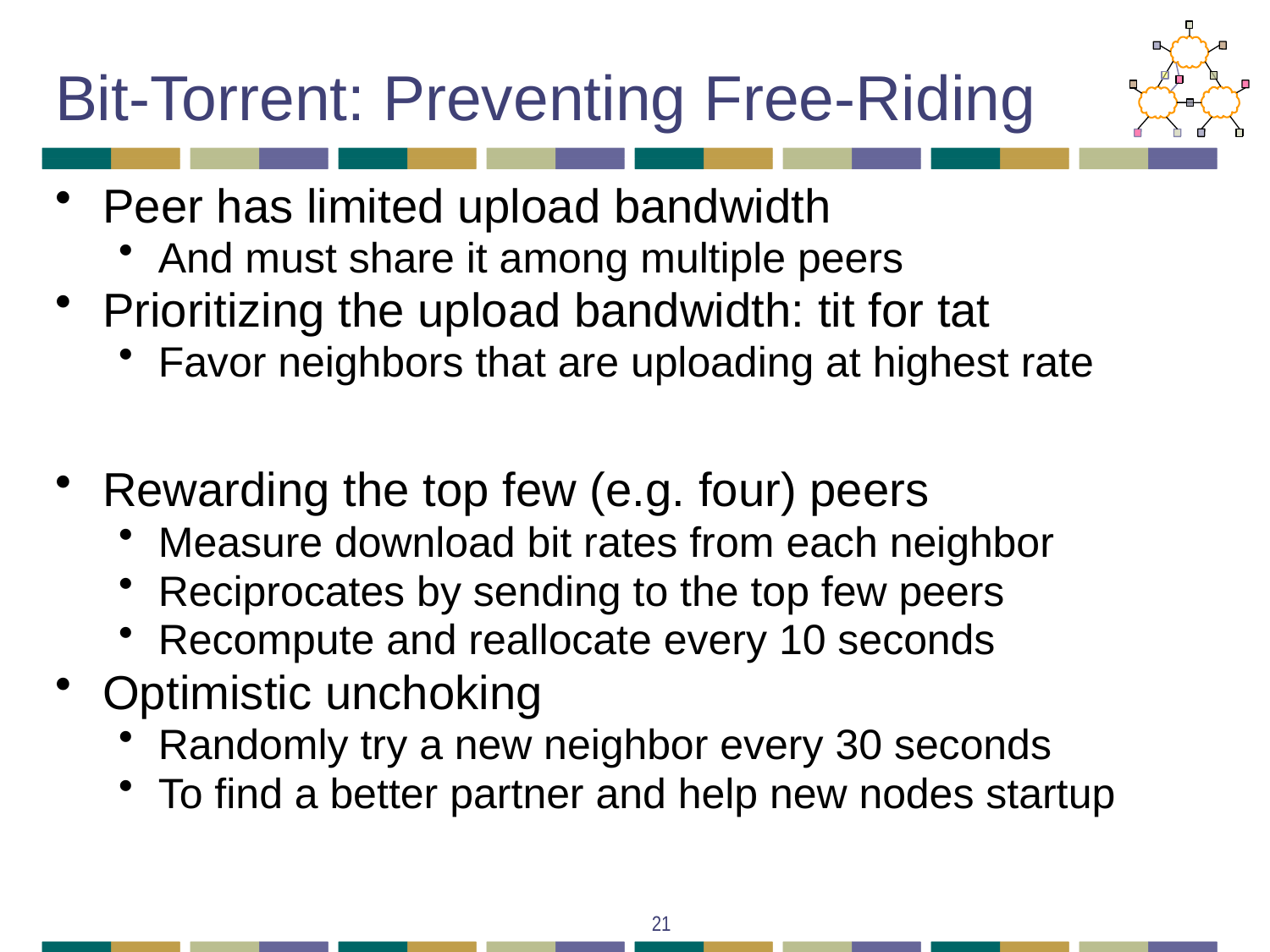

# Bit-Torrent: Preventing Free-Riding
Peer has limited upload bandwidth
And must share it among multiple peers
Prioritizing the upload bandwidth: tit for tat
Favor neighbors that are uploading at highest rate

Rewarding the top few (e.g. four) peers
Measure download bit rates from each neighbor
Reciprocates by sending to the top few peers
Recompute and reallocate every 10 seconds
Optimistic unchoking
Randomly try a new neighbor every 30 seconds
To find a better partner and help new nodes startup

21